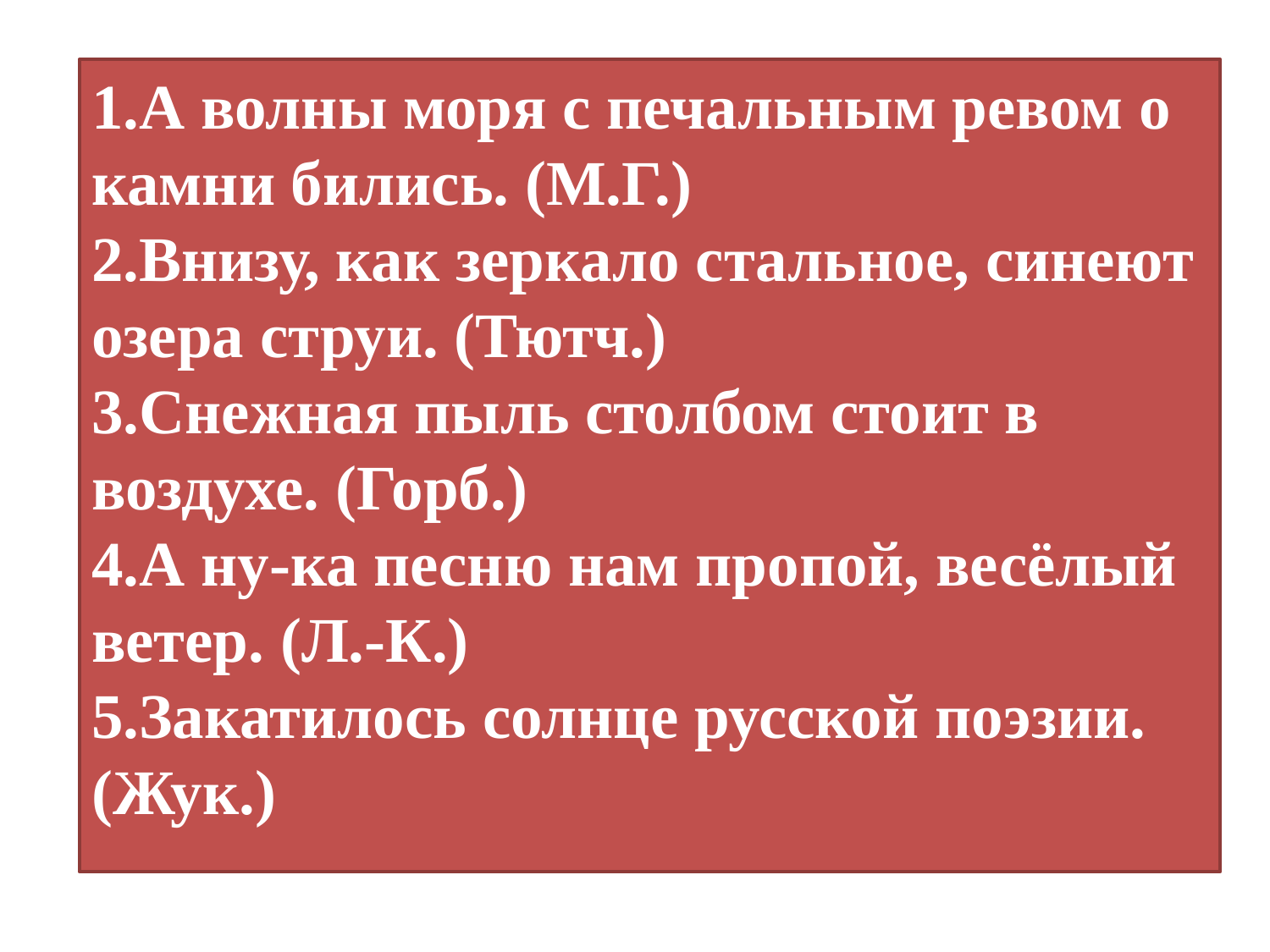

1.А волны моря с печальным ревом о камни бились. (М.Г.)
2.Внизу, как зеркало стальное, синеют озера струи. (Тютч.)
3.Снежная пыль столбом стоит в воздухе. (Горб.)
4.А ну-ка песню нам пропой, весёлый ветер. (Л.-К.)
5.Закатилось солнце русской поэзии. (Жук.)